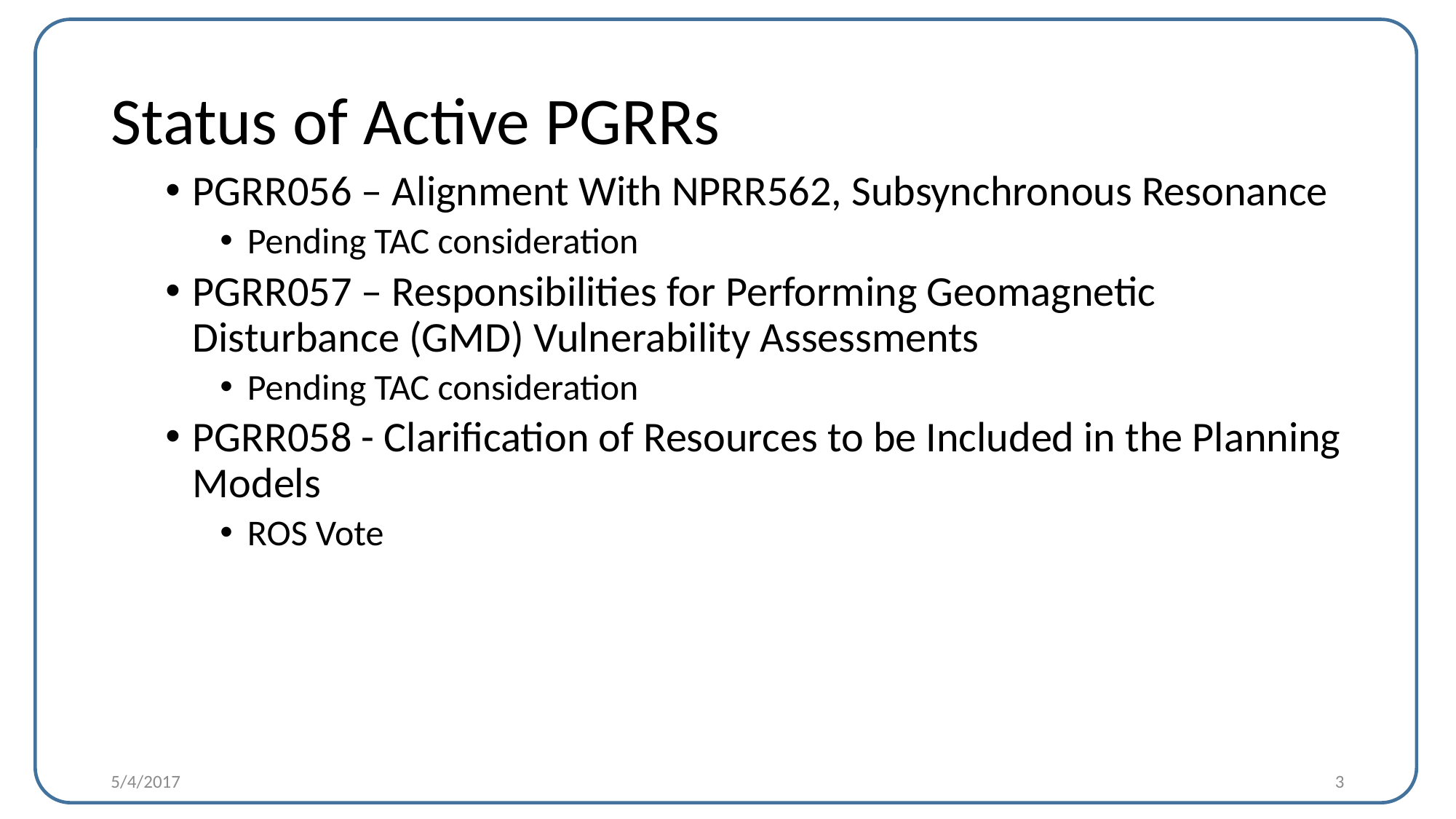

# Status of Active PGRRs
PGRR056 – Alignment With NPRR562, Subsynchronous Resonance
Pending TAC consideration
PGRR057 – Responsibilities for Performing Geomagnetic Disturbance (GMD) Vulnerability Assessments
Pending TAC consideration
PGRR058 - Clarification of Resources to be Included in the Planning Models
ROS Vote

5/4/2017
3